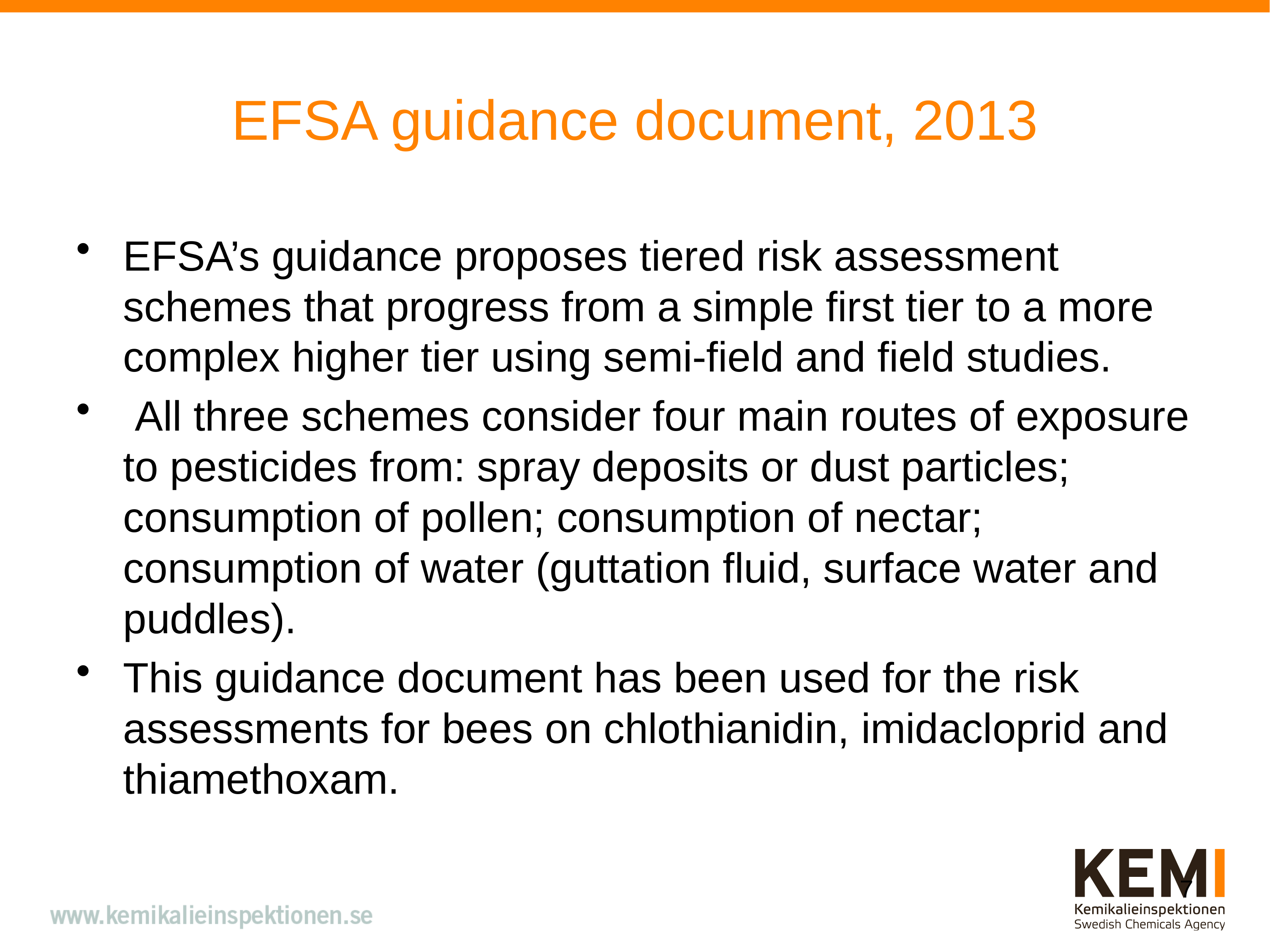

# EFSA guidance document, 2013
EFSA’s guidance proposes tiered risk assessment schemes that progress from a simple first tier to a more complex higher tier using semi-field and field studies.
 All three schemes consider four main routes of exposure to pesticides from: spray deposits or dust particles; consumption of pollen; consumption of nectar; consumption of water (guttation fluid, surface water and puddles).
This guidance document has been used for the risk assessments for bees on chlothianidin, imidacloprid and thiamethoxam.
7